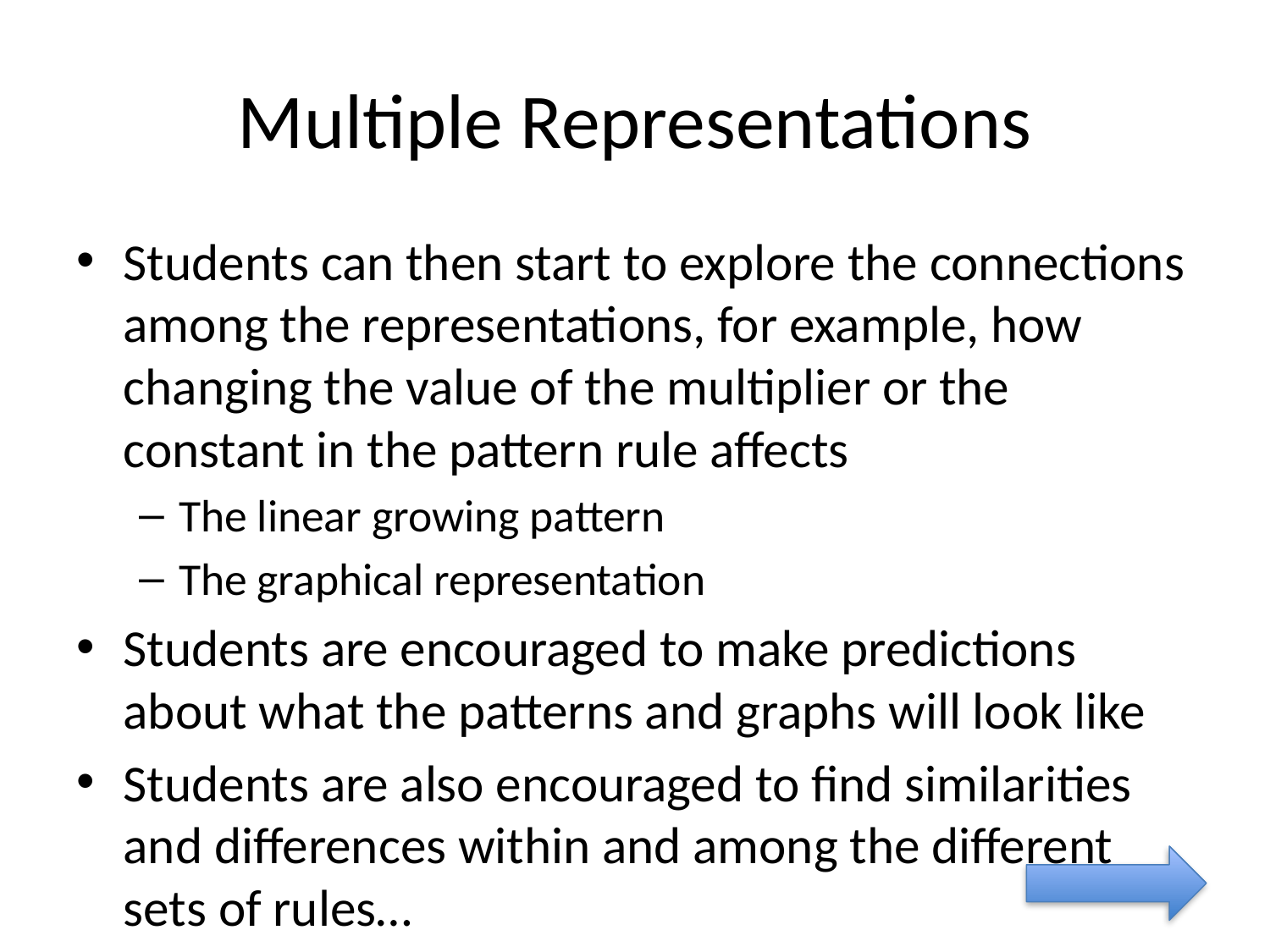

# Multiple Representations
Students can then start to explore the connections among the representations, for example, how changing the value of the multiplier or the constant in the pattern rule affects
The linear growing pattern
The graphical representation
Students are encouraged to make predictions about what the patterns and graphs will look like
Students are also encouraged to find similarities and differences within and among the different sets of rules…